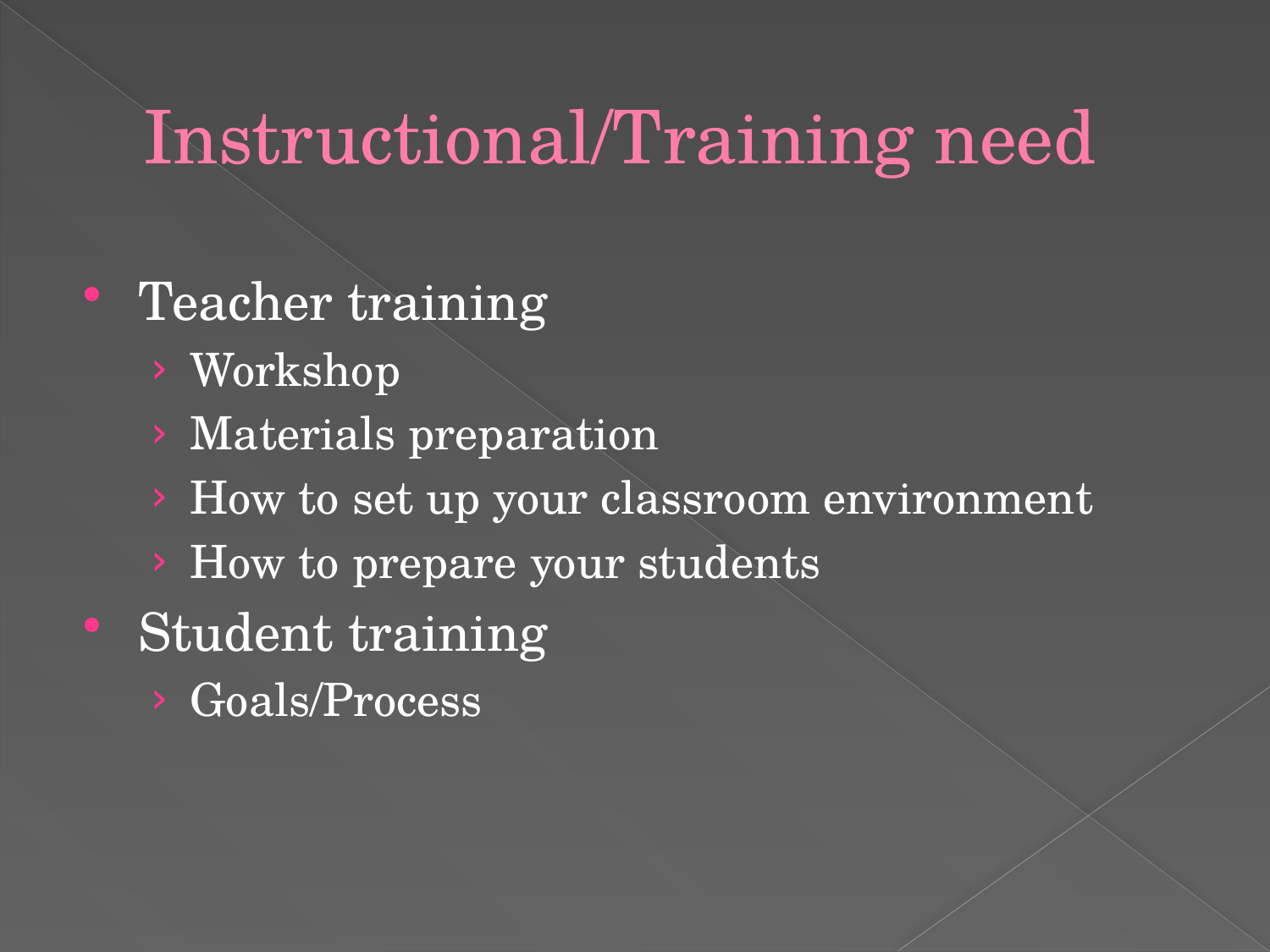

# Instructional/Training need
Teacher training
Workshop
Materials preparation
How to set up your classroom environment
How to prepare your students
Student training
Goals/Process